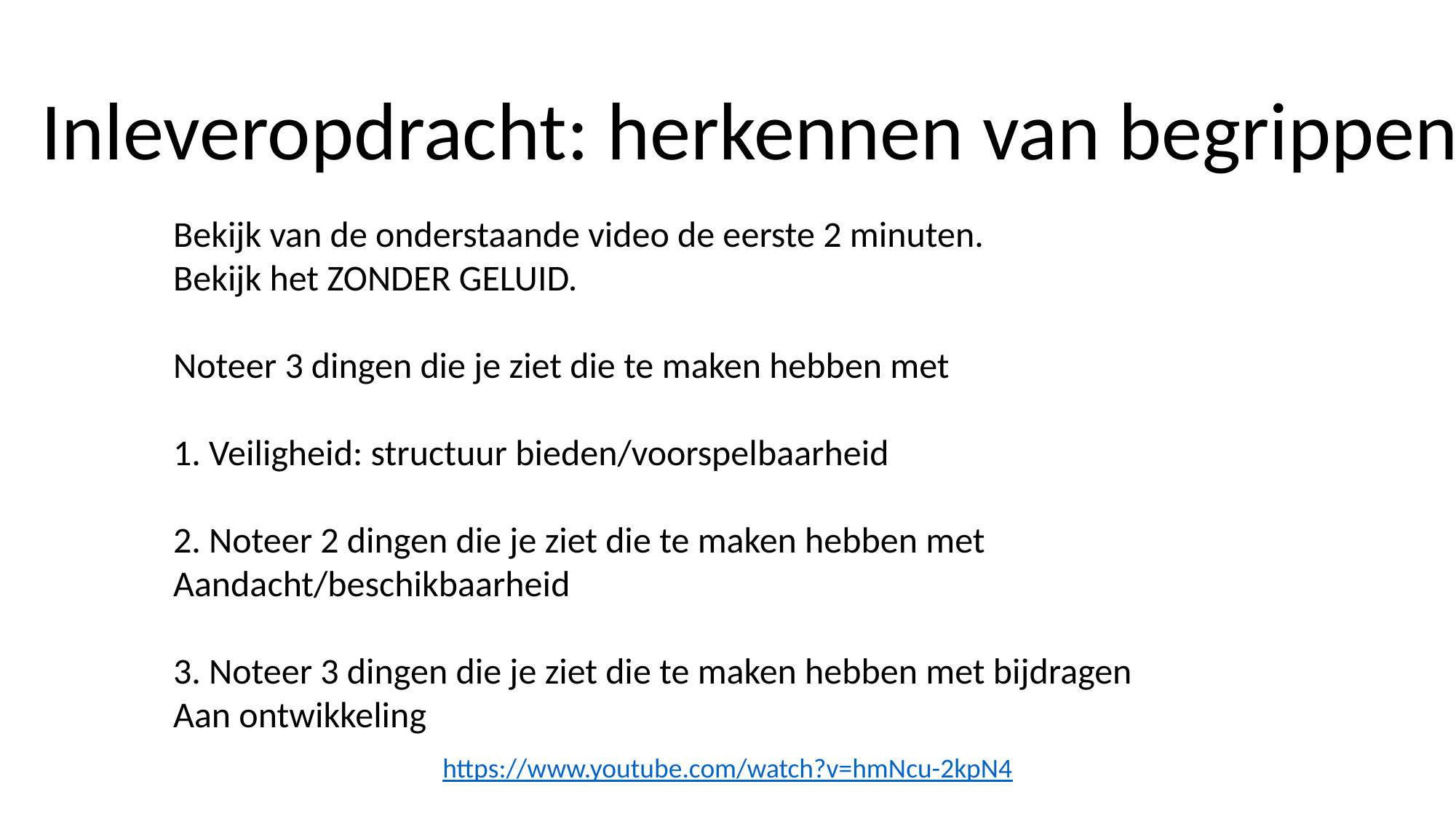

Inleveropdracht: herkennen van begrippen
Bekijk van de onderstaande video de eerste 2 minuten.
Bekijk het ZONDER GELUID.

Noteer 3 dingen die je ziet die te maken hebben met

1. Veiligheid: structuur bieden/voorspelbaarheid

2. Noteer 2 dingen die je ziet die te maken hebben met
Aandacht/beschikbaarheid

3. Noteer 3 dingen die je ziet die te maken hebben met bijdragen
Aan ontwikkeling

https://www.youtube.com/watch?v=hmNcu-2kpN4